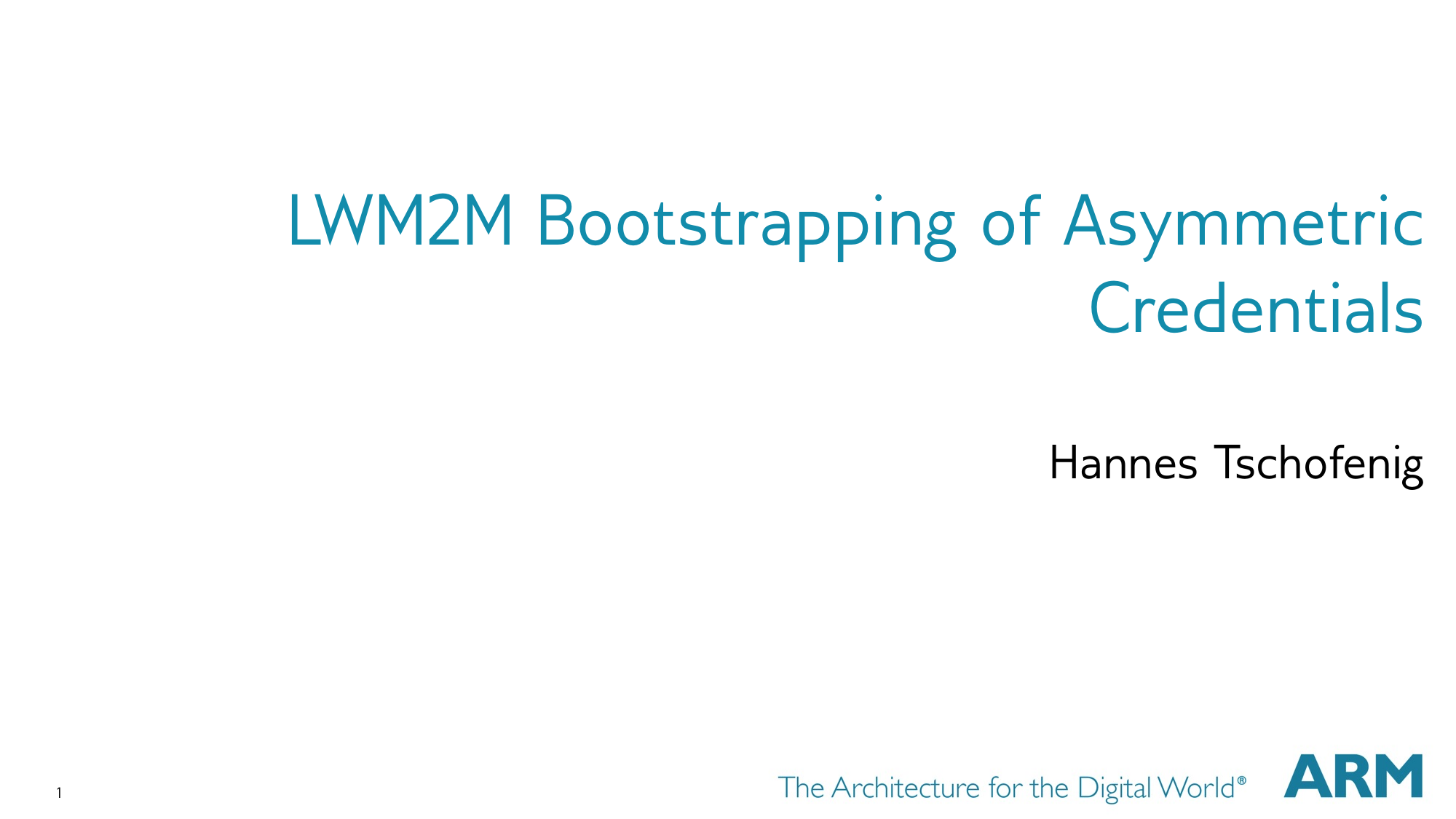

# LWM2M Bootstrapping of Asymmetric Credentials
Hannes Tschofenig